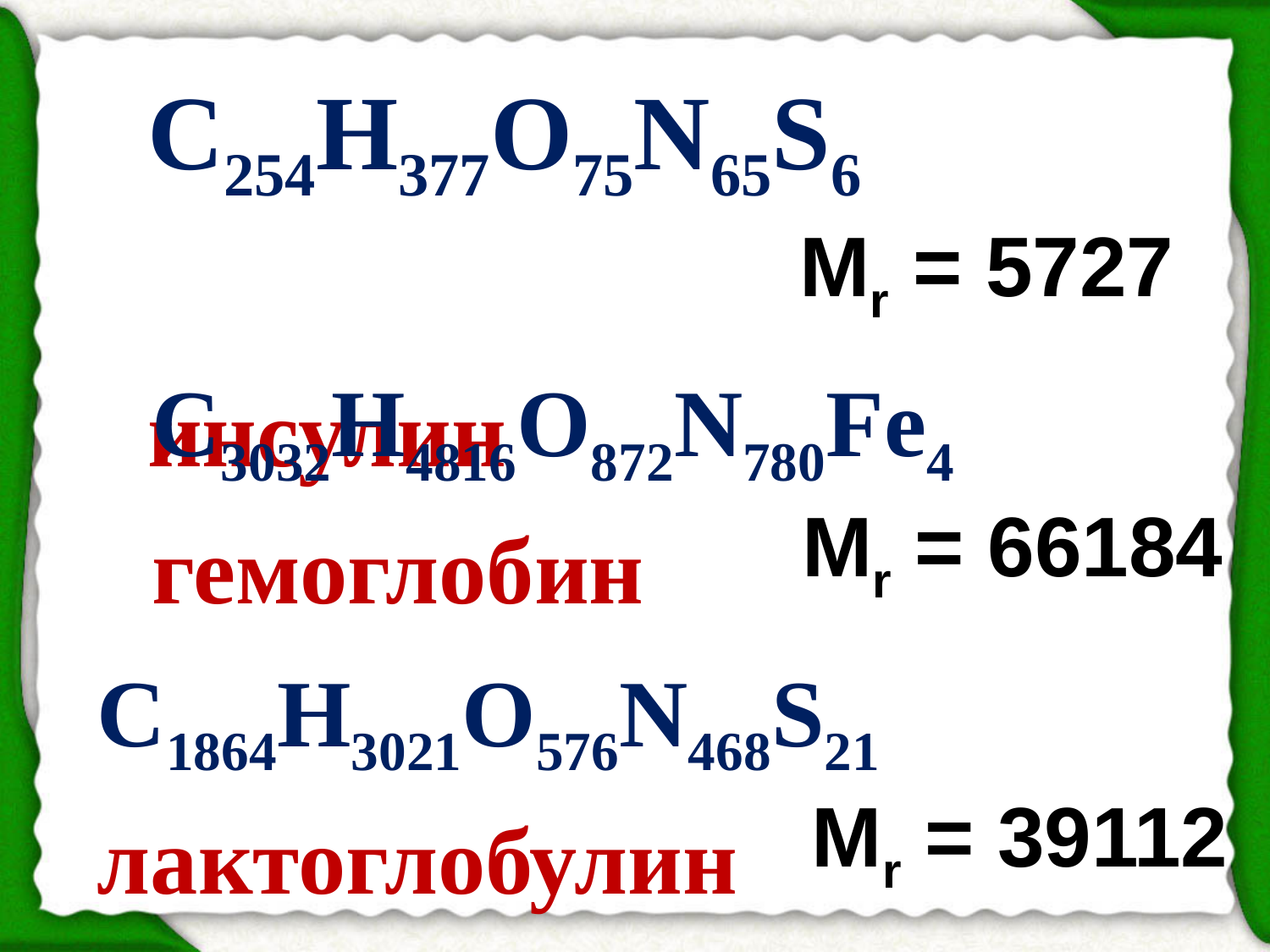

С254Н377О75N65S6
инсулин
Mr = 5727
С3032Н4816О872N780Fe4
гемоглобин
Mr = 66184
С1864Н3021О576N468S21   лактоглобулин
Mr = 39112